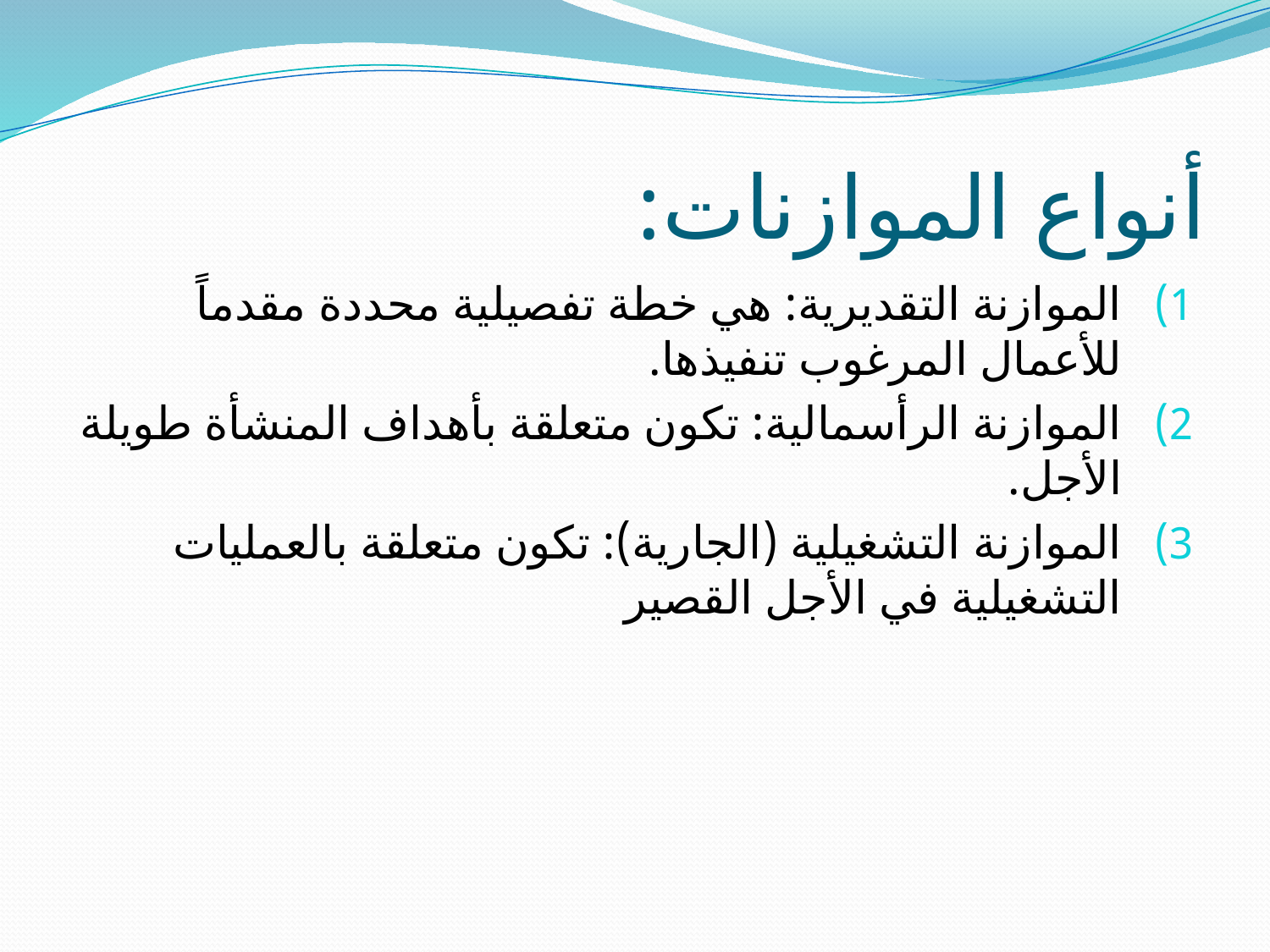

# أنواع الموازنات:
الموازنة التقديرية: هي خطة تفصيلية محددة مقدماً للأعمال المرغوب تنفيذها.
الموازنة الرأسمالية: تكون متعلقة بأهداف المنشأة طويلة الأجل.
الموازنة التشغيلية (الجارية): تكون متعلقة بالعمليات التشغيلية في الأجل القصير